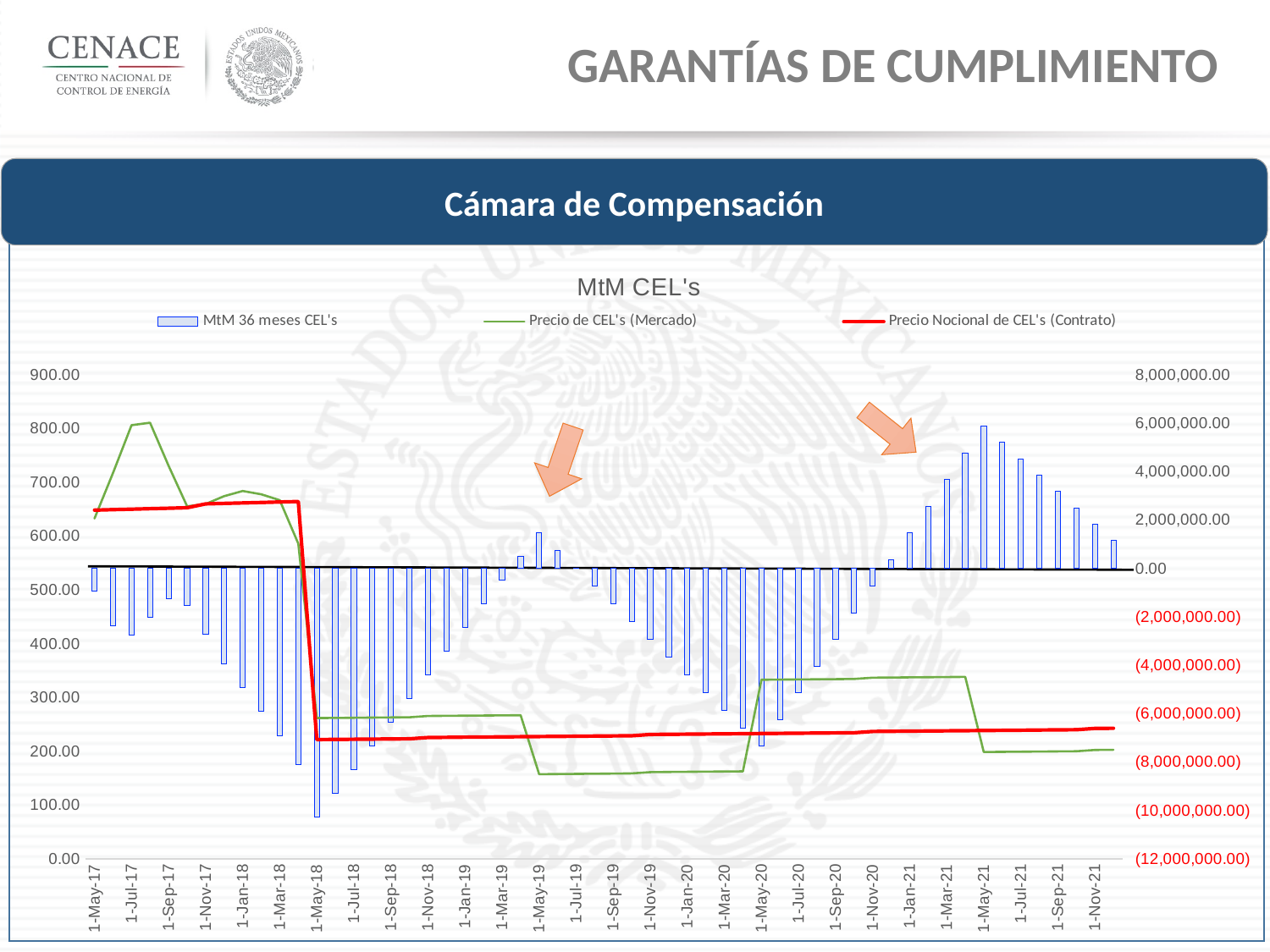

Garantías de Cumplimiento
Cámara de Compensación

### Chart: MtM CEL's

| Category | MtM 36 meses CEL's | Precio de CEL's (Mercado) | Precio Nocional de CEL's (Contrato) |
|---|---|---|---|
| 42856 | -937637.1397832584 | 633.08 | 648.6230142419284 |
| 42887 | -2356275.5107307 | 717.6075000000001 | 649.5031140718626 |
| 42917 | -2758307.62319123 | 806.575 | 650.3832139017981 |
| 42948 | -2033475.95945068 | 811.1250000000001 | 651.2633137317321 |
| 42979 | -1262839.24612638 | 731.04 | 652.1434135616665 |
| 43009 | -1534516.06458333 | 655.6600000000001 | 653.0235133916009 |
| 43040 | -2726251.00511897 | 660.06 | 660.208348202108 |
| 43070 | -3952684.51891472 | 674.58 | 661.0884480320423 |
| 43101 | -4929491.435262 | 684.22 | 661.9685478619768 |
| 43132 | -5881632.54760804 | 678.02 | 662.848647691911 |
| 43160 | -6920479.51251305 | 667.12 | 663.7287475218454 |
| 43191 | -8103590.48831037 | 586.3199999999999 | 664.6088473517796 |
| 43221 | -10286990.0 | 261.8296490605713 | 221.8296490605714 |
| 43252 | -9307276.66666666 | 262.1230156705495 | 222.1230156705495 |
| 43282 | -8327563.33333333 | 262.4163822805277 | 222.4163822805277 |
| 43313 | -7347850.0 | 262.7097488905058 | 222.7097488905058 |
| 43344 | -6368136.66666666 | 263.0031155004839 | 223.0031155004839 |
| 43374 | -5388423.33333333 | 263.2964821104621 | 223.2964821104621 |
| 43405 | -4408710.0 | 265.6914270472978 | 225.6914270472978 |
| 43435 | -3428996.66666666 | 265.9847936572759 | 225.984793657276 |
| 43466 | -2449283.33333333 | 266.2781602672541 | 226.2781602672541 |
| 43497 | -1469570.0 | 266.5715268772322 | 226.5715268772322 |
| 43525 | -489856.6666666658 | 266.8648934872103 | 226.8648934872104 |
| 43556 | 489856.6666666684 | 267.1582600971885 | 227.1582600971885 |
| 43586 | 1469570.0 | 157.4516267071666 | 227.4516267071666 |
| 43617 | 734785.000000002 | 157.7449933171448 | 227.7449933171448 |
| 43647 | 2.8521753847599e-09 | 158.0383599271228 | 228.0383599271228 |
| 43678 | -734784.9999999969 | 158.331726537101 | 228.331726537101 |
| 43709 | -1469570.0 | 158.6250931470792 | 228.6250931470792 |
| 43739 | -2204355.0 | 158.9184597570573 | 228.9184597570573 |
| 43770 | -2939140.0 | 161.3134046938929 | 231.3134046938929 |
| 43800 | -3673925.0 | 161.6067713038711 | 231.6067713038711 |
| 43831 | -4408710.0 | 161.9001379138492 | 231.9001379138492 |
| 43862 | -5143495.0 | 162.1935045238274 | 232.1935045238274 |
| 43891 | -5878280.0 | 162.4868711338056 | 232.4868711338056 |
| 43922 | -6613065.0 | 162.7802377437837 | 232.7802377437837 |
| 43952 | -7347850.0 | 333.0736043537617 | 233.0736043537618 |
| 43983 | -6245672.5 | 333.36697096374 | 233.36697096374 |
| 44013 | -5143495.0 | 333.660337573718 | 233.6603375737181 |
| 44044 | -4041317.5 | 333.9537041836962 | 233.9537041836962 |
| 44075 | -2939140.0 | 334.2470707936743 | 234.2470707936743 |
| 44105 | -1836962.5 | 334.5404374036524 | 234.5404374036524 |
| 44136 | -734784.9999999977 | 336.9353823404882 | 236.9353823404882 |
| 44166 | 367392.5000000003 | 337.2287489504663 | 237.2287489504663 |
| 44197 | 1469570.0 | 337.5221155604444 | 237.5221155604444 |
| 44228 | 2571747.5 | 337.8154821704225 | 237.8154821704226 |
| 44256 | 3673925.0 | 338.1088487804008 | 238.1088487804007 |
| 44287 | 4776102.5 | 338.4022153903788 | 238.4022153903789 |
| 44317 | 5878280.0 | 198.6955820003569 | 238.6955820003569 |
| 44348 | 5204727.08333333 | 198.9889486103351 | 238.9889486103351 |
| 44378 | 4531174.16666667 | 199.2823152203133 | 239.2823152203133 |
| 44409 | 3857621.25 | 199.5756818302914 | 239.5756818302914 |
| 44440 | 3184068.33333333 | 199.8690484402695 | 239.8690484402695 |
| 44470 | 2510515.41666667 | 200.1624150502477 | 240.1624150502477 |
| 44501 | 1836962.5 | 202.5573599870833 | 242.5573599870833 |
| 44531 | 1163409.58333333 | 202.8507265970615 | 242.8507265970615 |
38